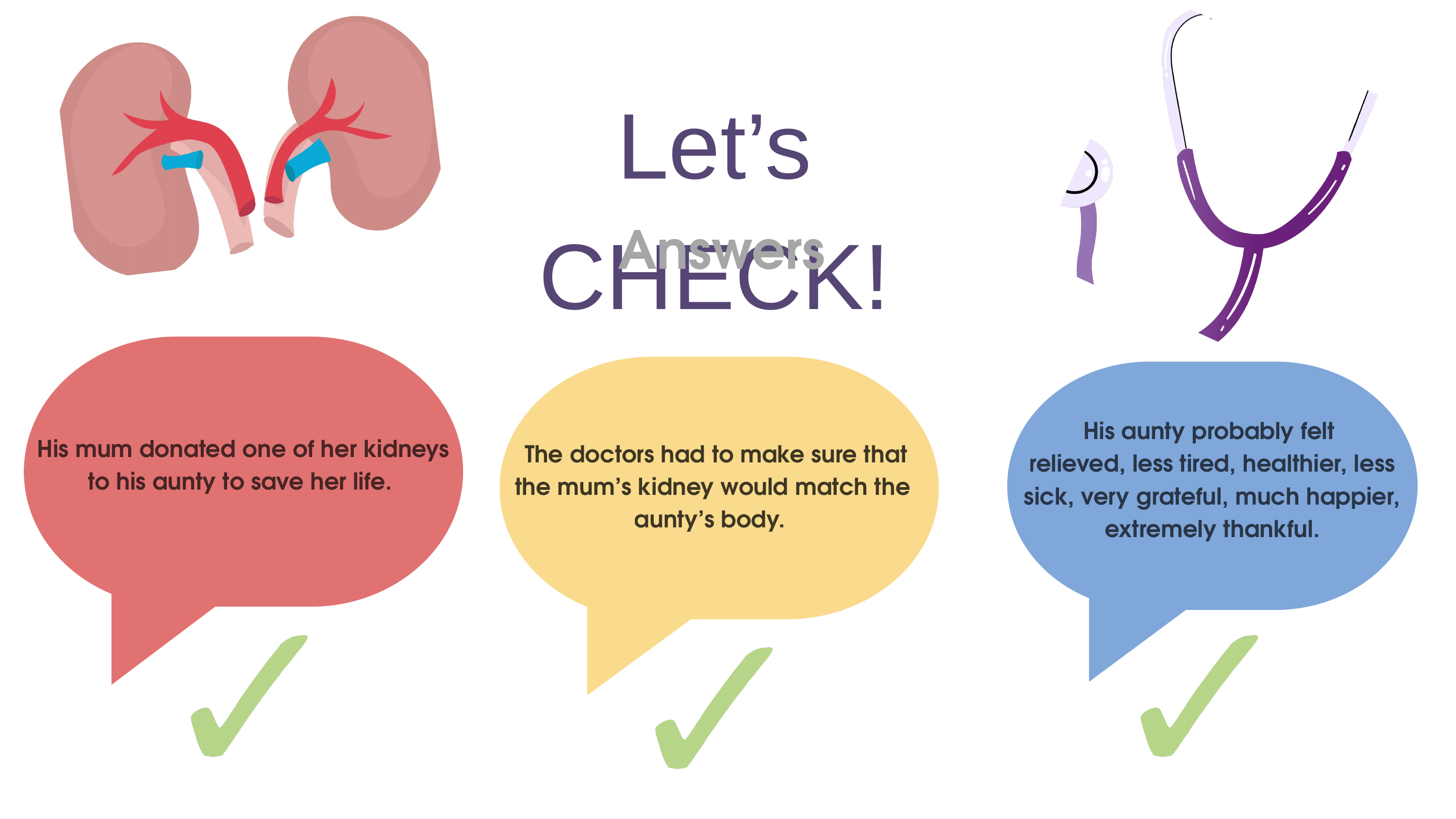

Let’s CHECK!
Answers

His mum donated one of her kidneys to his aunty to save her life.

 The doctors had to make sure that the mum’s kidney would match the aunty’s body.

His aunty probably felt
relieved, less tired, healthier, less sick, very grateful, much happier, extremely thankful.